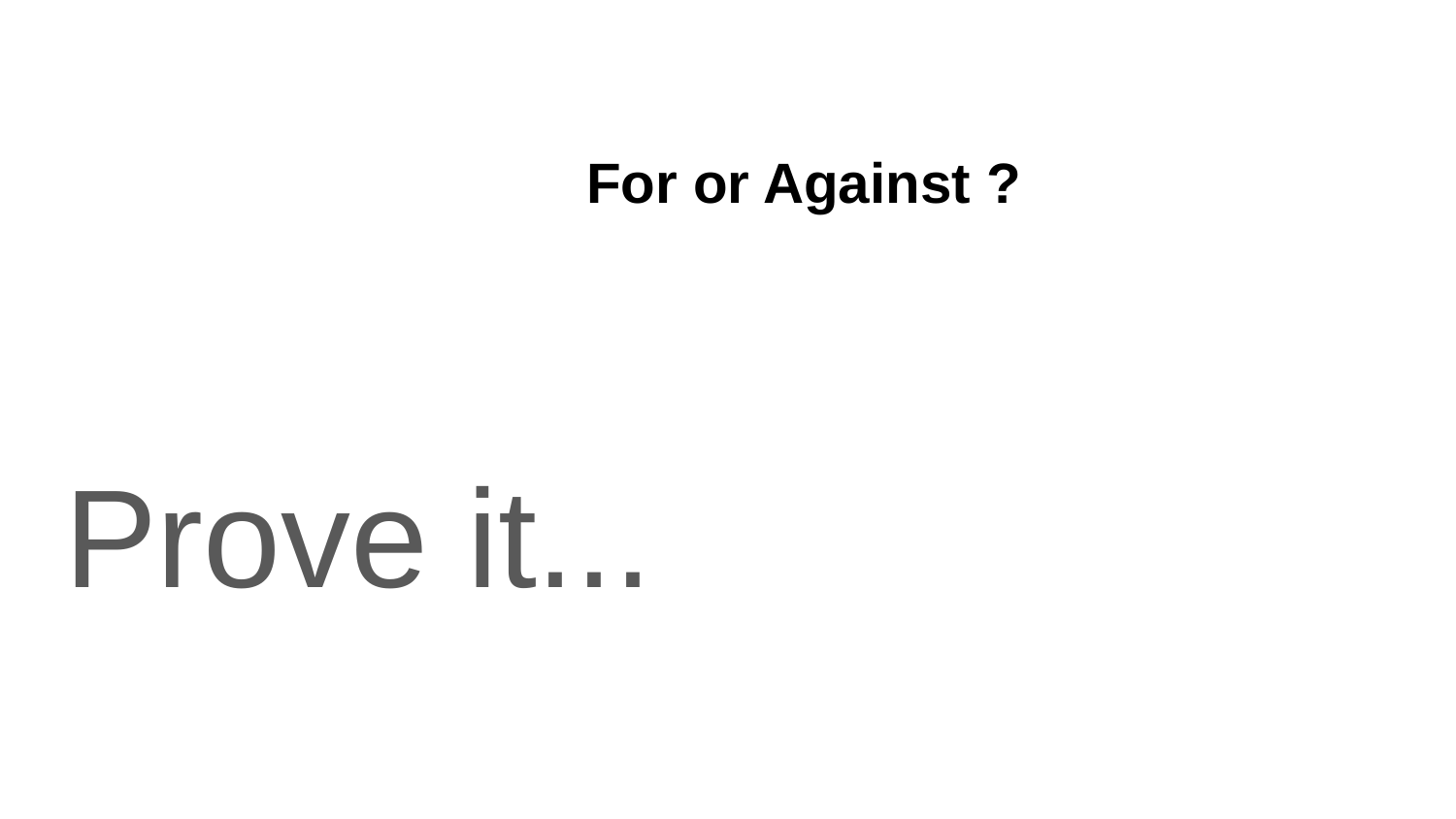

# For or Against ?

Prove it...